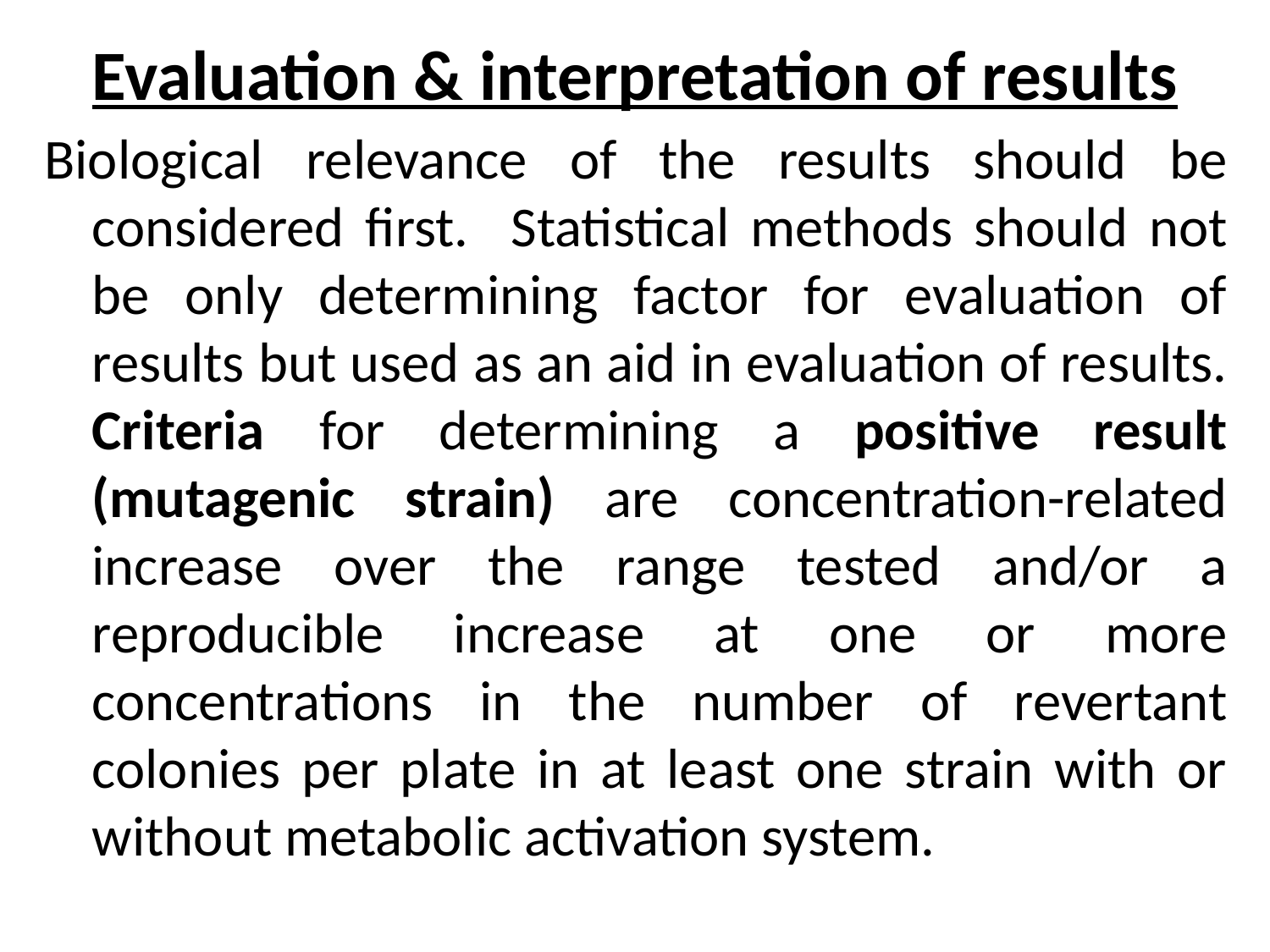

# Evaluation & interpretation of results
Biological relevance of the results should be considered first.  Statistical methods should not be only determining factor for evaluation of results but used as an aid in evaluation of results. Criteria for determining a positive result (mutagenic strain) are concentration-related increase over the range tested and/or a reproducible increase at one or more concentrations in the number of revertant colonies per plate in at least one strain with or without metabolic activation system.